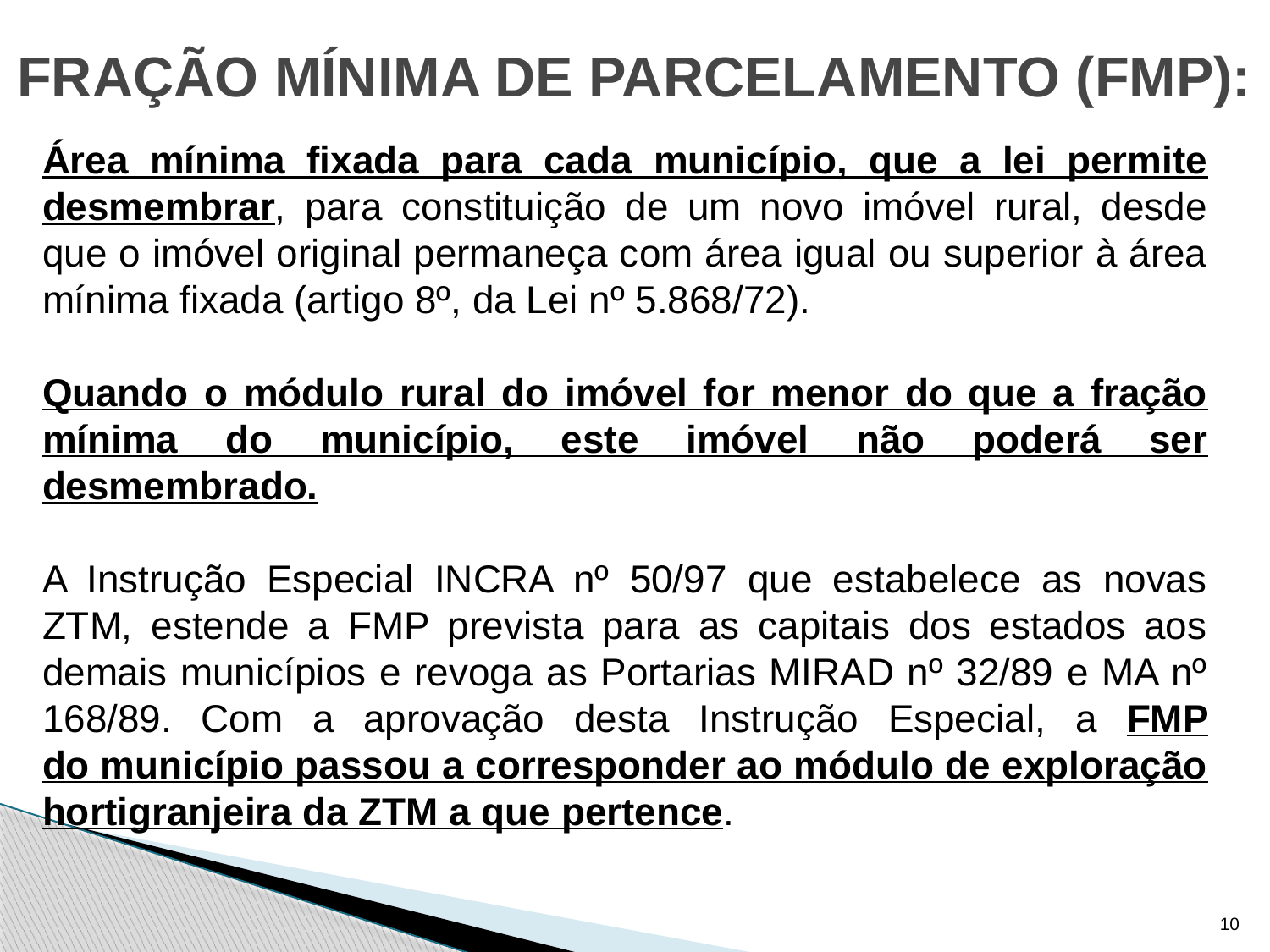

FRAÇÃO MÍNIMA DE PARCELAMENTO (FMP):
Área mínima fixada para cada município, que a lei permite desmembrar, para constituição de um novo imóvel rural, desde que o imóvel original permaneça com área igual ou superior à área mínima fixada (artigo 8º, da Lei nº 5.868/72).

Quando o módulo rural do imóvel for menor do que a fração mínima do município, este imóvel não poderá ser desmembrado.

A Instrução Especial INCRA nº 50/97 que estabelece as novas ZTM, estende a FMP prevista para as capitais dos estados aos demais municípios e revoga as Portarias MIRAD nº 32/89 e MA nº 168/89. Com a aprovação desta Instrução Especial, a FMP do município passou a corresponder ao módulo de exploração hortigranjeira da ZTM a que pertence.
10